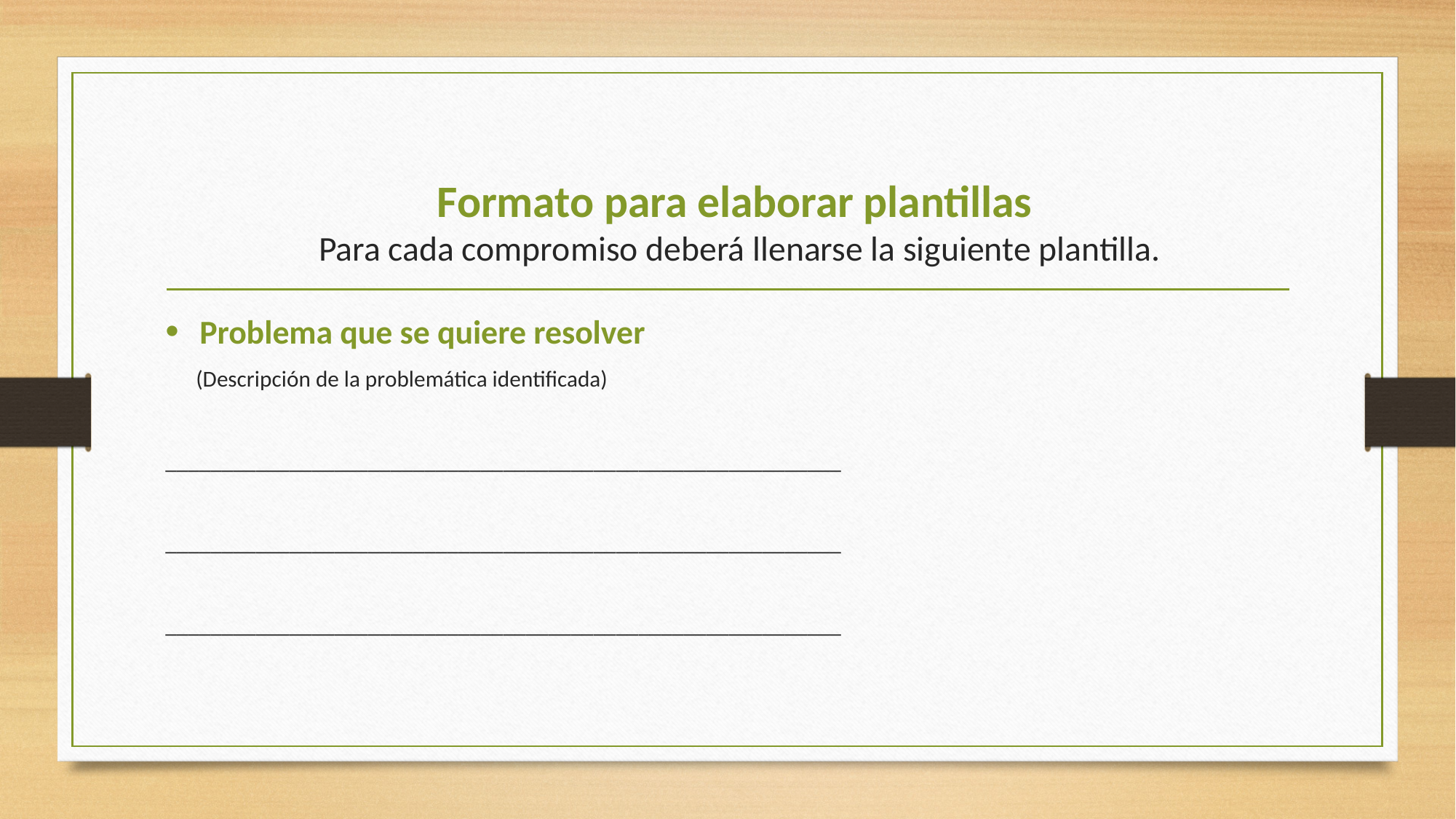

# Formato para elaborar plantillas Para cada compromiso deberá llenarse la siguiente plantilla.
Problema que se quiere resolver
      (Descripción de la problemática identificada)

____________________________________________________________

____________________________________________________________

____________________________________________________________